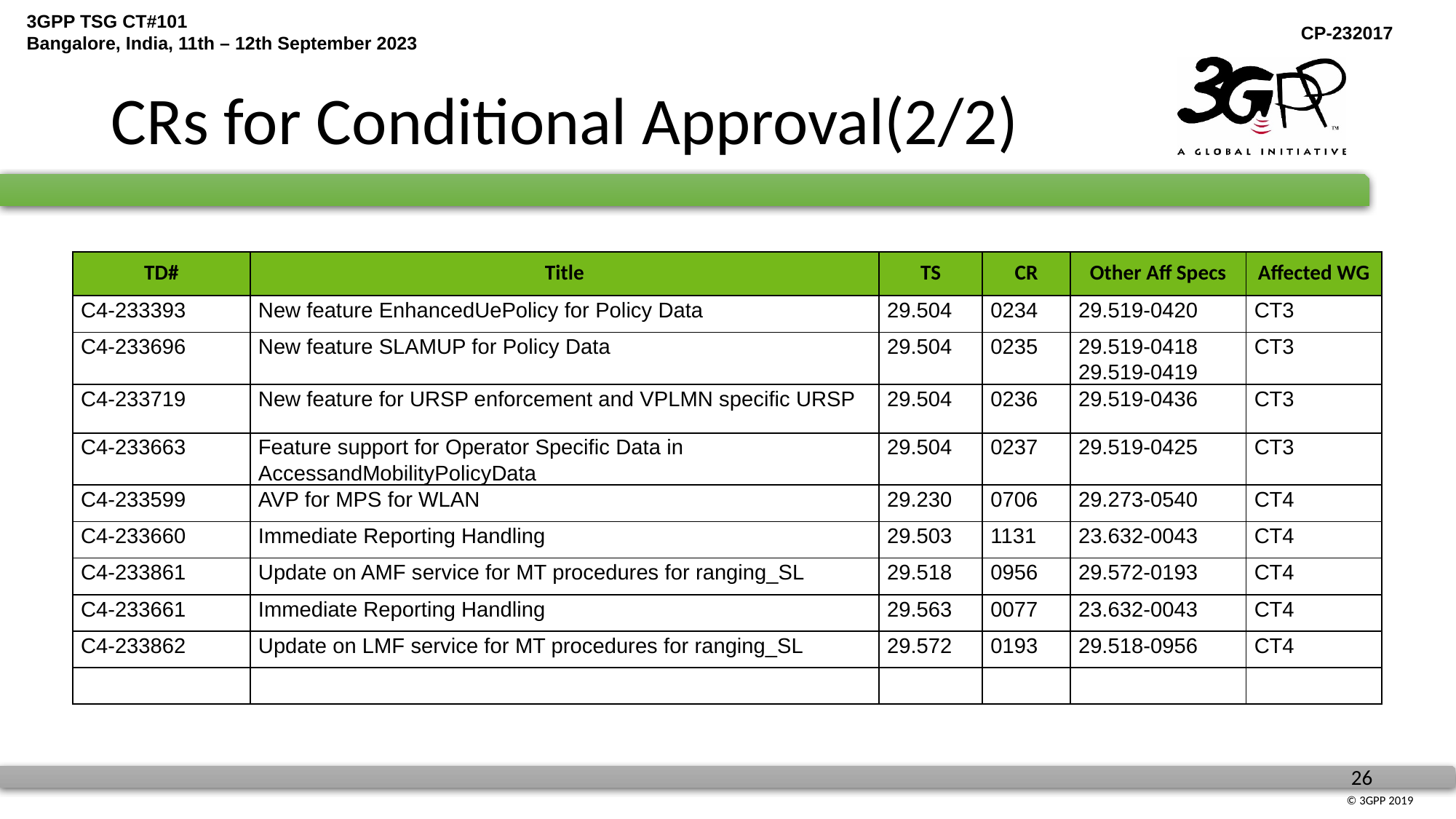

# CRs for Conditional Approval(2/2)
| TD# | Title | TS | CR | Other Aff Specs | Affected WG |
| --- | --- | --- | --- | --- | --- |
| C4-233393 | New feature EnhancedUePolicy for Policy Data | 29.504 | 0234 | 29.519-0420 | CT3 |
| C4-233696 | New feature SLAMUP for Policy Data | 29.504 | 0235 | 29.519-0418 29.519-0419 | CT3 |
| C4-233719 | New feature for URSP enforcement and VPLMN specific URSP | 29.504 | 0236 | 29.519-0436 | CT3 |
| C4-233663 | Feature support for Operator Specific Data in AccessandMobilityPolicyData | 29.504 | 0237 | 29.519-0425 | CT3 |
| C4-233599 | AVP for MPS for WLAN | 29.230 | 0706 | 29.273-0540 | CT4 |
| C4-233660 | Immediate Reporting Handling | 29.503 | 1131 | 23.632-0043 | CT4 |
| C4-233861 | Update on AMF service for MT procedures for ranging\_SL | 29.518 | 0956 | 29.572-0193 | CT4 |
| C4-233661 | Immediate Reporting Handling | 29.563 | 0077 | 23.632-0043 | CT4 |
| C4-233862 | Update on LMF service for MT procedures for ranging\_SL | 29.572 | 0193 | 29.518-0956 | CT4 |
|  |  |  |  |  |  |